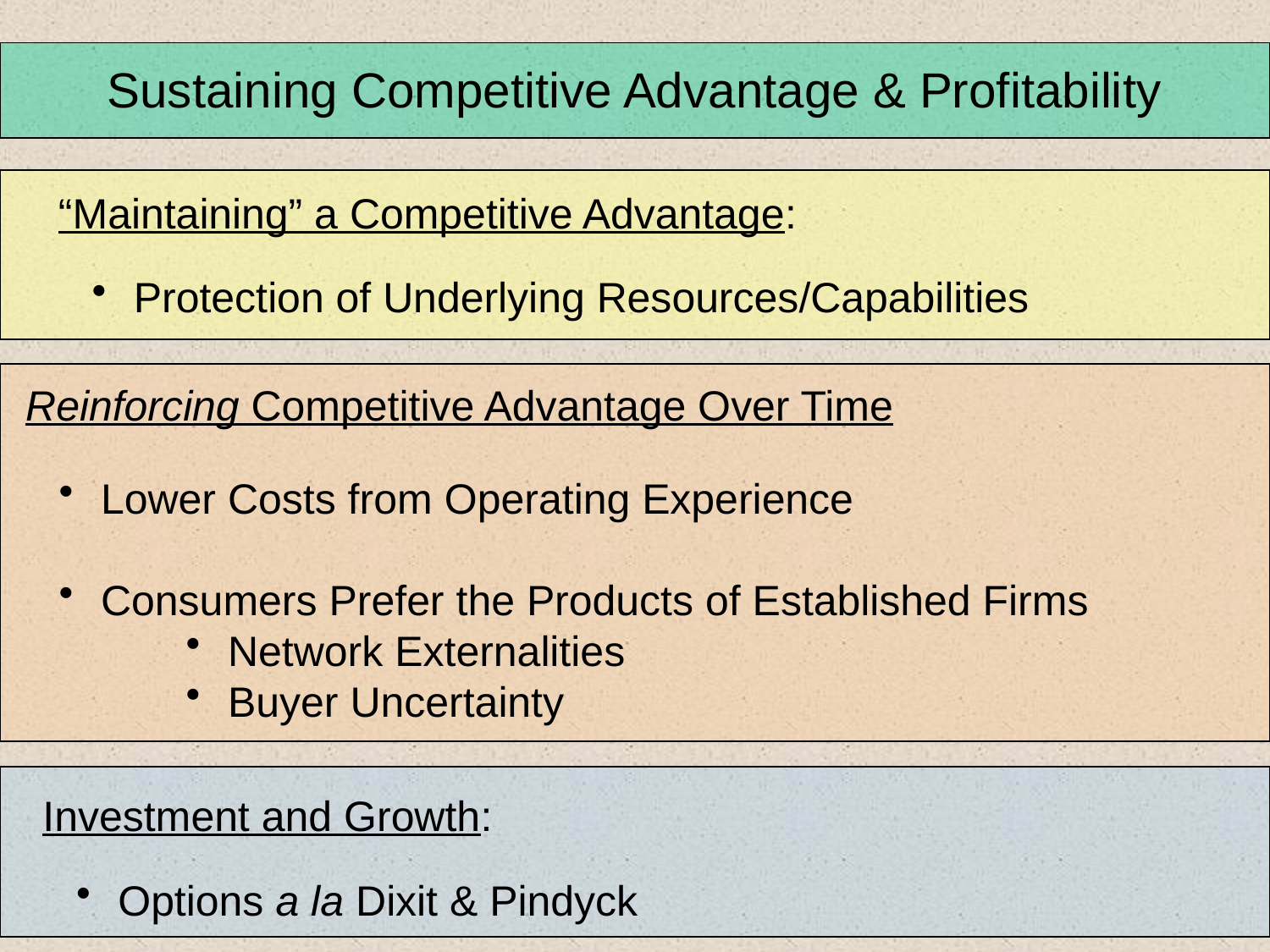

Sustaining Competitive Advantage & Profitability

“Maintaining” a Competitive Advantage:

 Protection of Underlying Resources/Capabilities

Reinforcing Competitive Advantage Over Time

 Lower Costs from Operating Experience

 Consumers Prefer the Products of Established Firms
 Network Externalities
 Buyer Uncertainty

Investment and Growth:

 Options a la Dixit & Pindyck